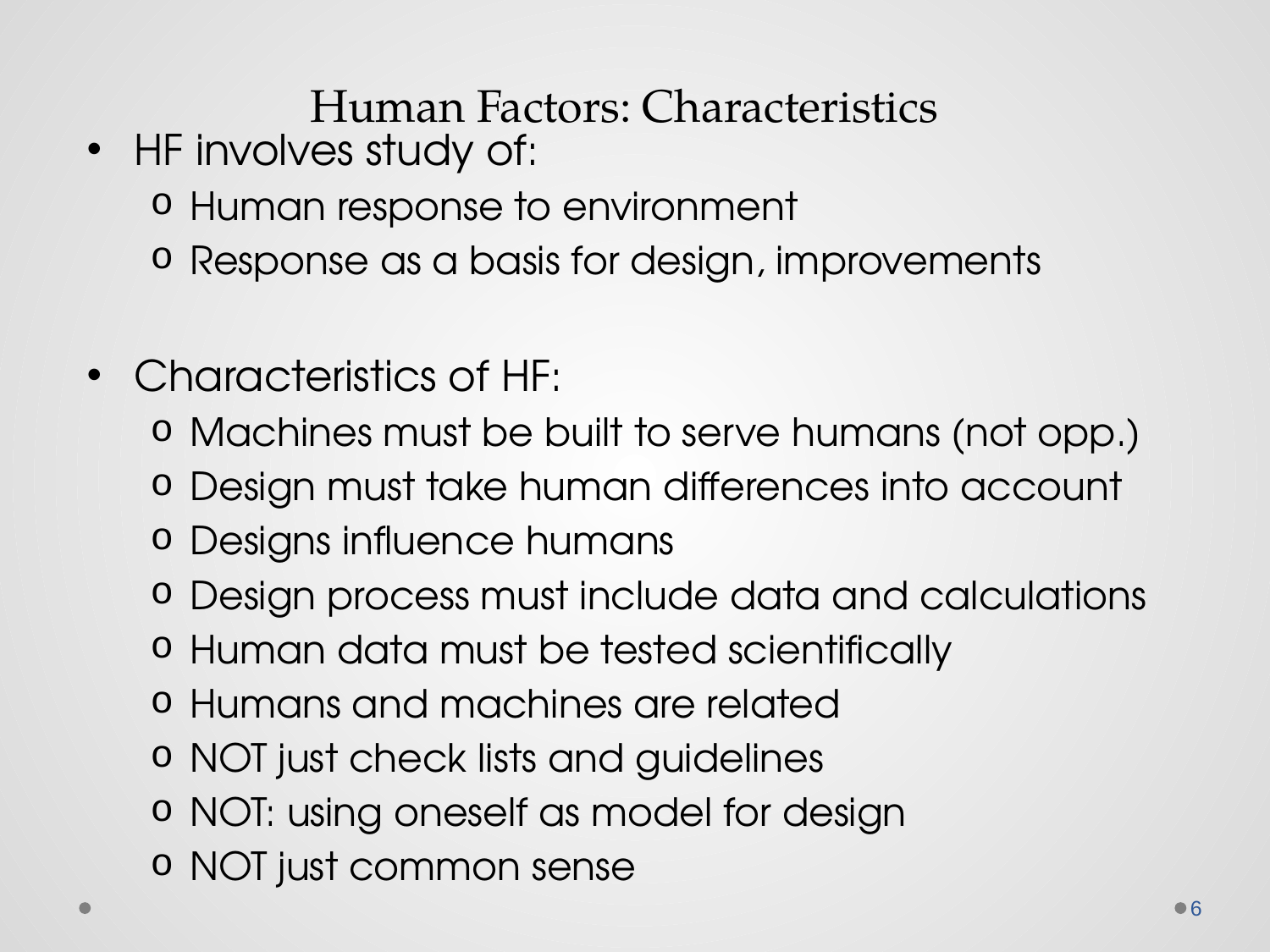

# Human Factors: Characteristics

HF involves study of:
Human response to environment
Response as a basis for design, improvements

Characteristics of HF:
Machines must be built to serve humans (not opp.)
Design must take human differences into account
Designs influence humans
Design process must include data and calculations
Human data must be tested scientifically
Humans and machines are related
NOT just check lists and guidelines
NOT: using oneself as model for design
NOT just common sense
6